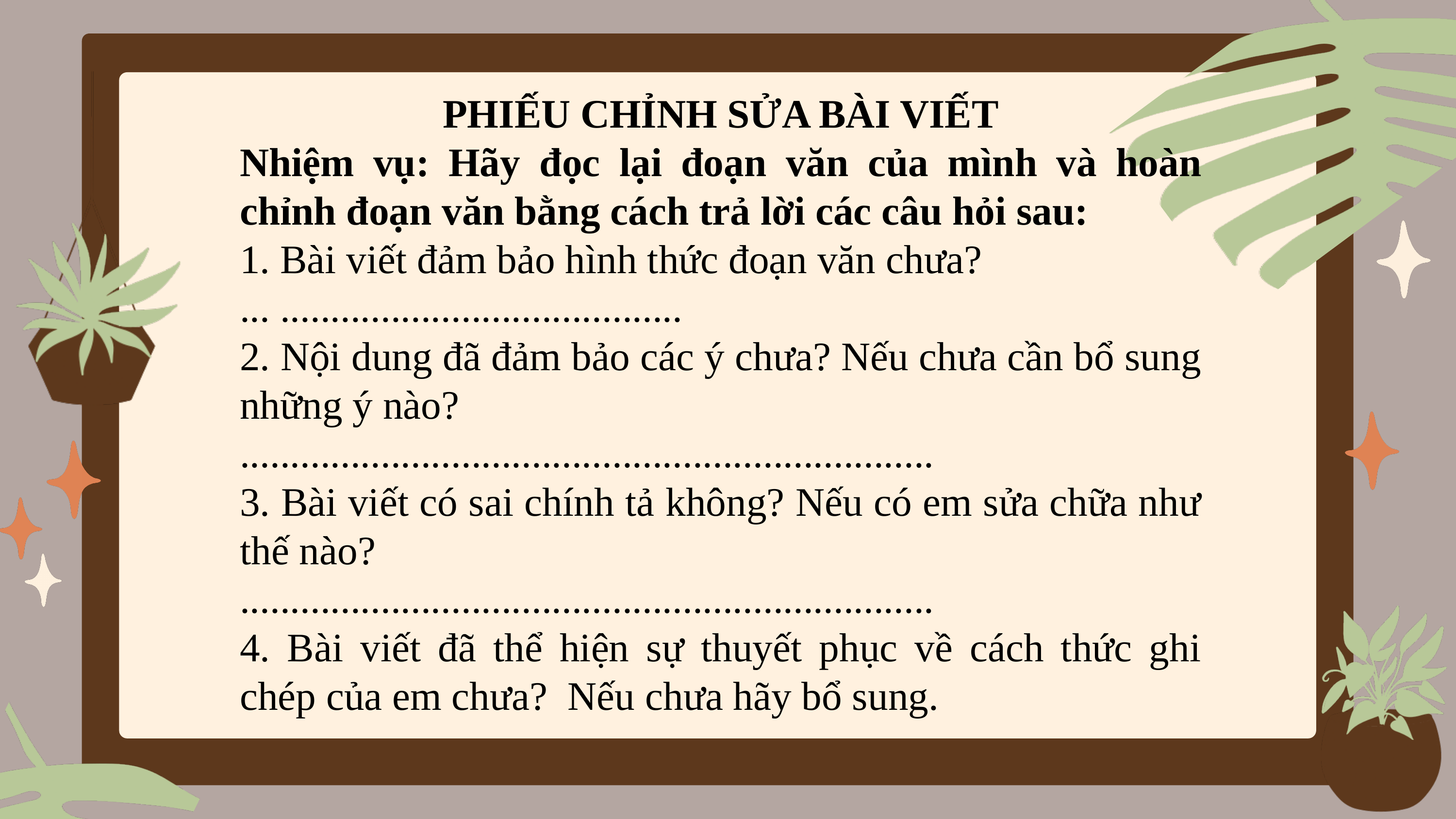

PHIẾU CHỈNH SỬA BÀI VIẾT
Nhiệm vụ: Hãy đọc lại đoạn văn của mình và hoàn chỉnh đoạn văn bằng cách trả lời các câu hỏi sau:
1. Bài viết đảm bảo hình thức đoạn văn chưa?
... ........................................
2. Nội dung đã đảm bảo các ý chưa? Nếu chưa cần bổ sung những ý nào?
.....................................................................
3. Bài viết có sai chính tả không? Nếu có em sửa chữa như thế nào?
.....................................................................
4. Bài viết đã thể hiện sự thuyết phục về cách thức ghi chép của em chưa?  Nếu chưa hãy bổ sung.